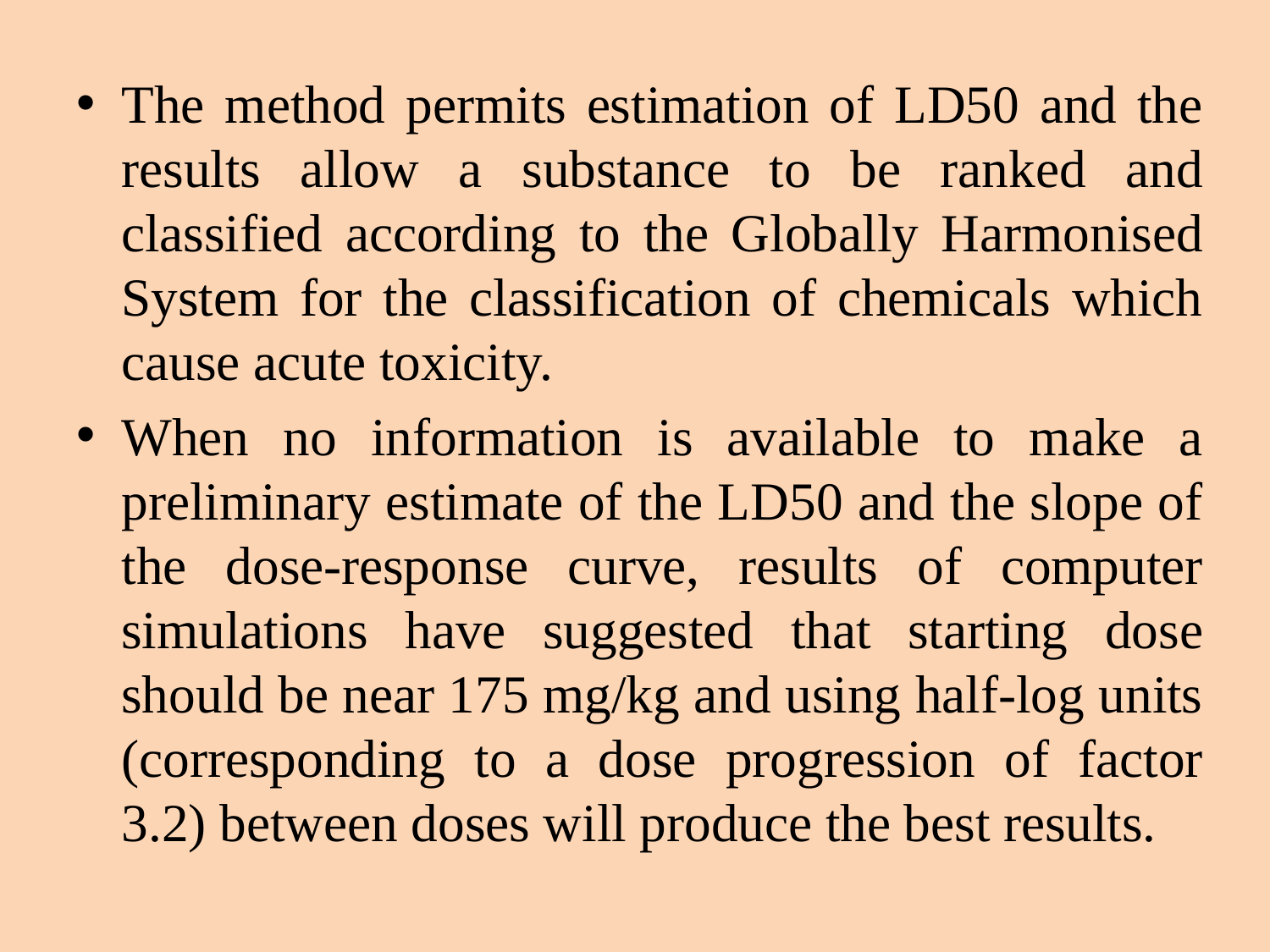

The method permits estimation of LD50 and the results allow a substance to be ranked and classified according to the Globally Harmonised System for the classification of chemicals which cause acute toxicity.
When no information is available to make a preliminary estimate of the LD50 and the slope of the dose-response curve, results of computer simulations have suggested that starting dose should be near 175 mg/kg and using half-log units (corresponding to a dose progression of factor 3.2) between doses will produce the best results.